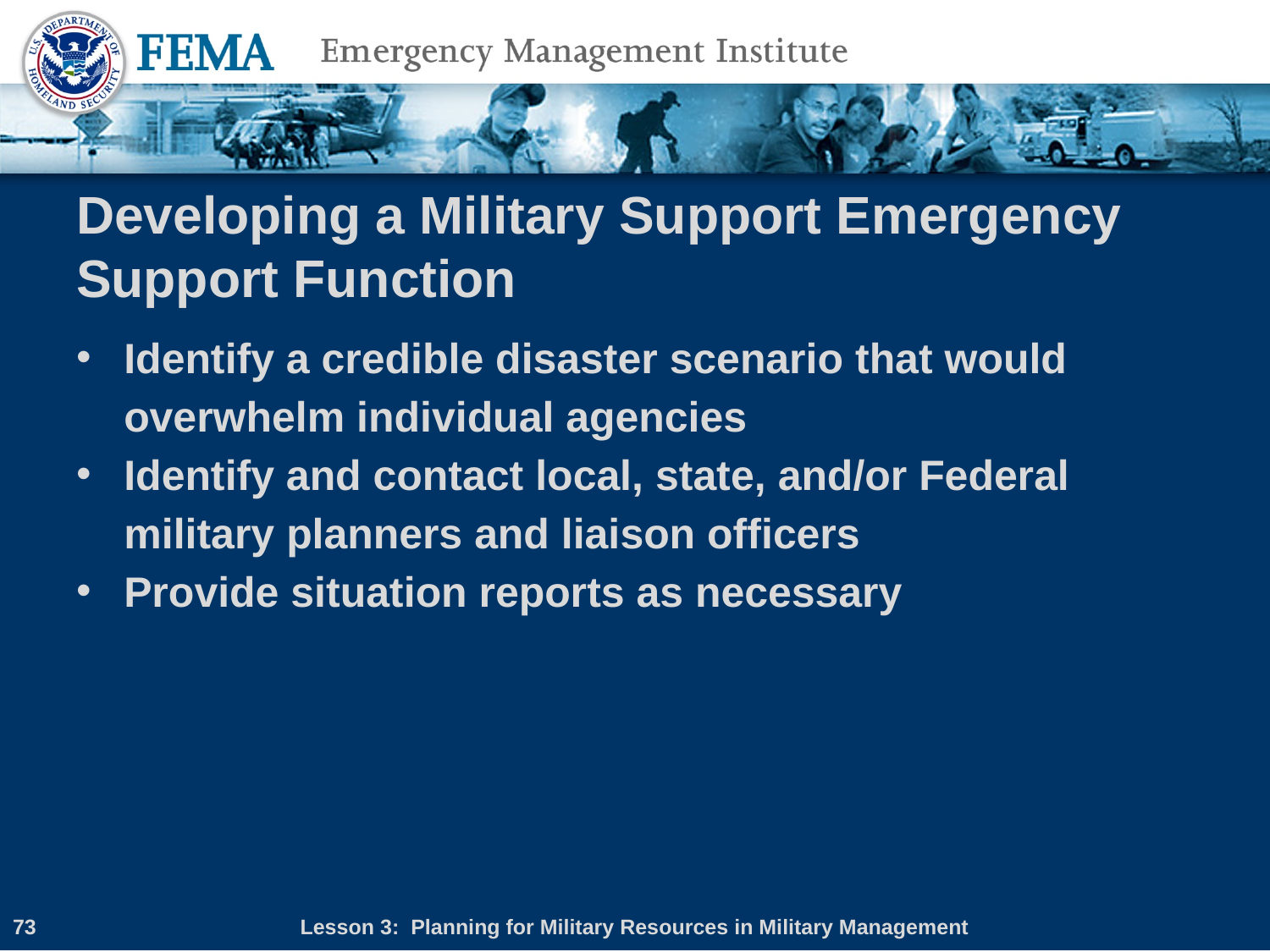

# Developing a Military Support Emergency Support Function
Identify a credible disaster scenario that would overwhelm individual agencies
Identify and contact local, state, and/or Federal military planners and liaison officers
Provide situation reports as necessary
73
Lesson 3:  Planning for Military Resources in Military Management